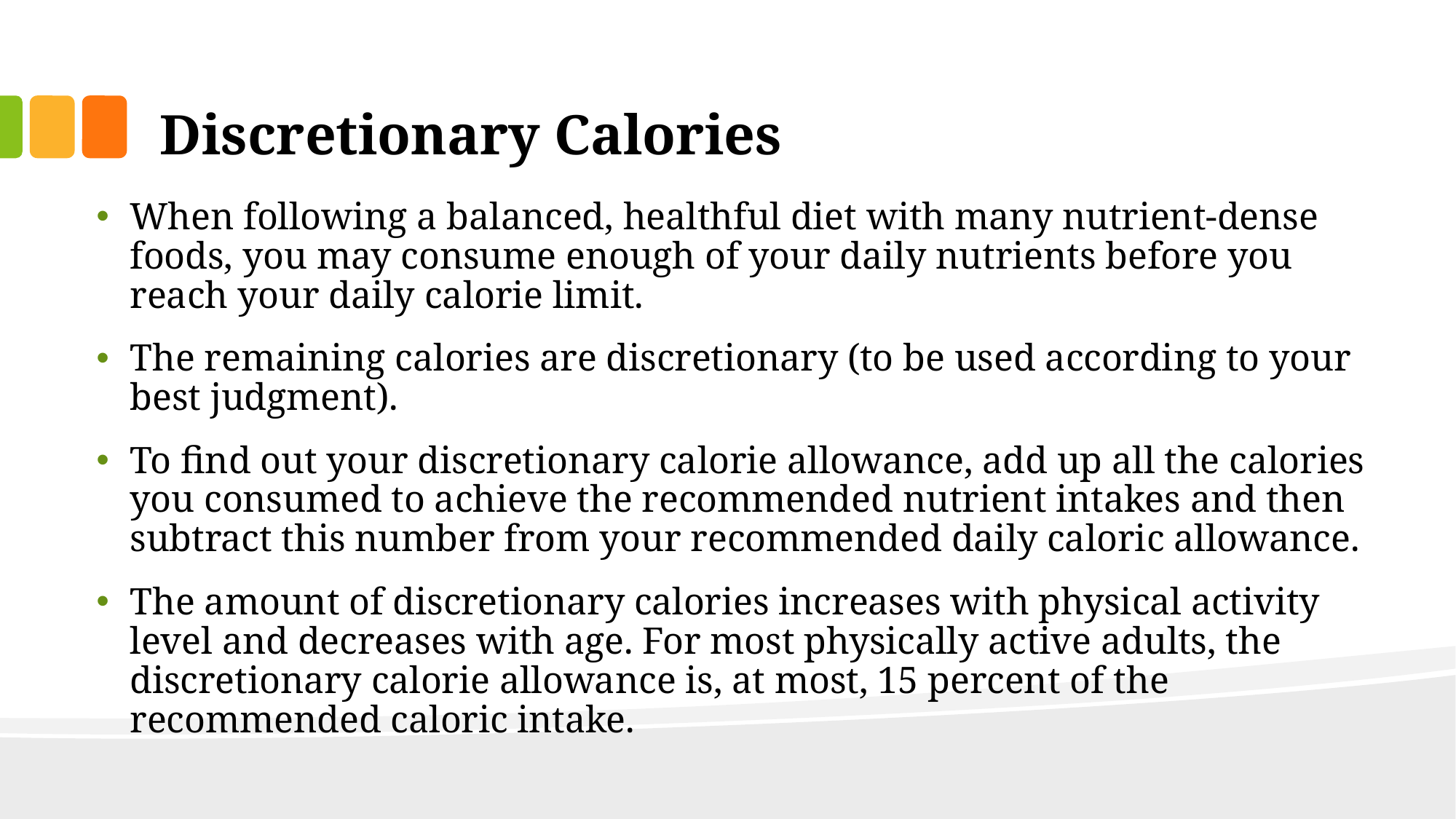

# Discretionary Calories
When following a balanced, healthful diet with many nutrient-dense foods, you may consume enough of your daily nutrients before you reach your daily calorie limit.
The remaining calories are discretionary (to be used according to your best judgment).
To find out your discretionary calorie allowance, add up all the calories you consumed to achieve the recommended nutrient intakes and then subtract this number from your recommended daily caloric allowance.
The amount of discretionary calories increases with physical activity level and decreases with age. For most physically active adults, the discretionary calorie allowance is, at most, 15 percent of the recommended caloric intake.